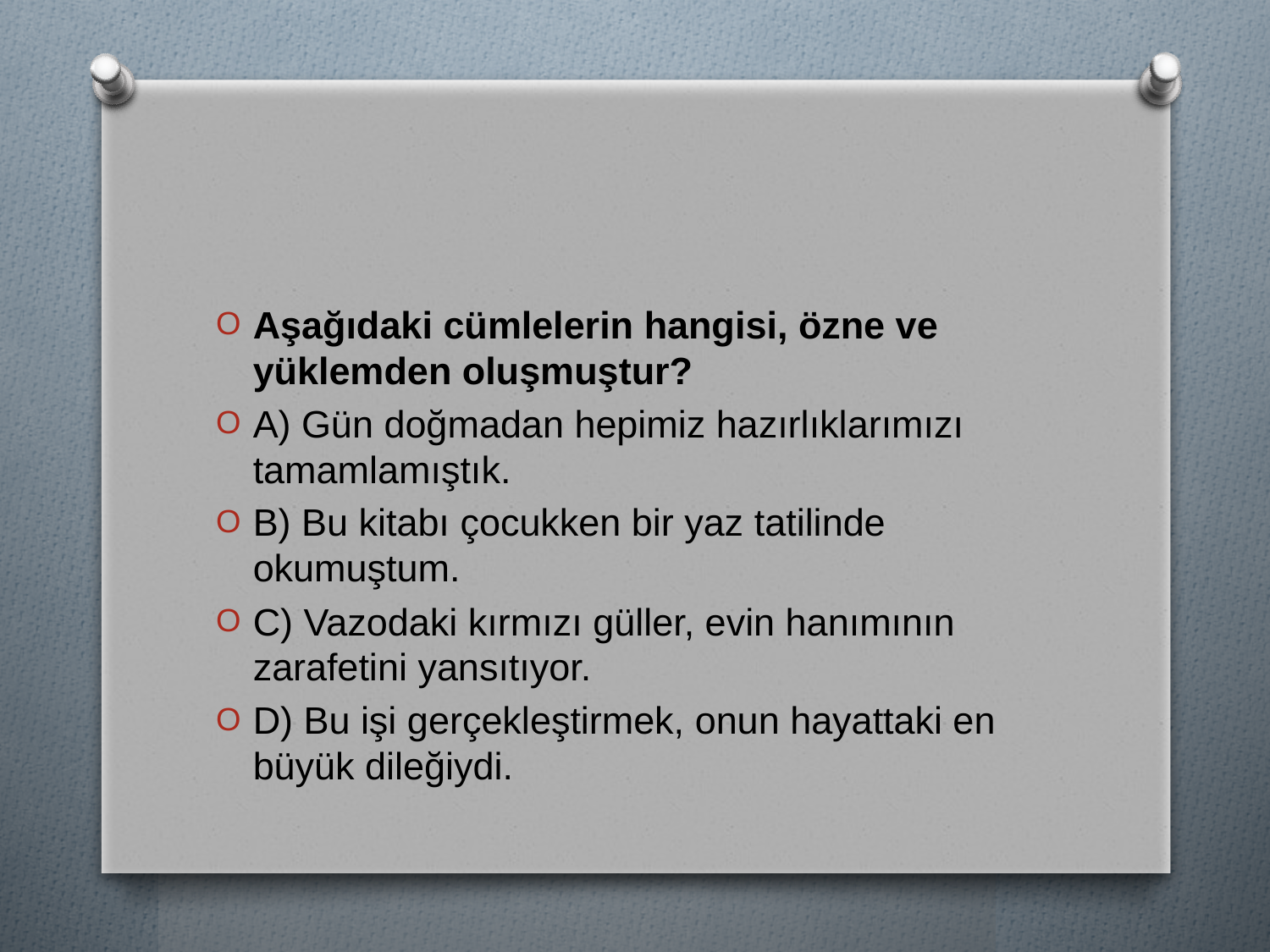

#
Aşağıdaki cümlelerin hangisi, özne ve yüklemden oluşmuştur?
A) Gün doğmadan hepimiz hazırlıklarımızı tamamlamıştık.
B) Bu kitabı çocukken bir yaz tatilinde okumuştum.
C) Vazodaki kırmızı güller, evin hanımının zarafetini yansıtıyor.
D) Bu işi gerçekleştirmek, onun hayattaki en büyük dileğiydi.